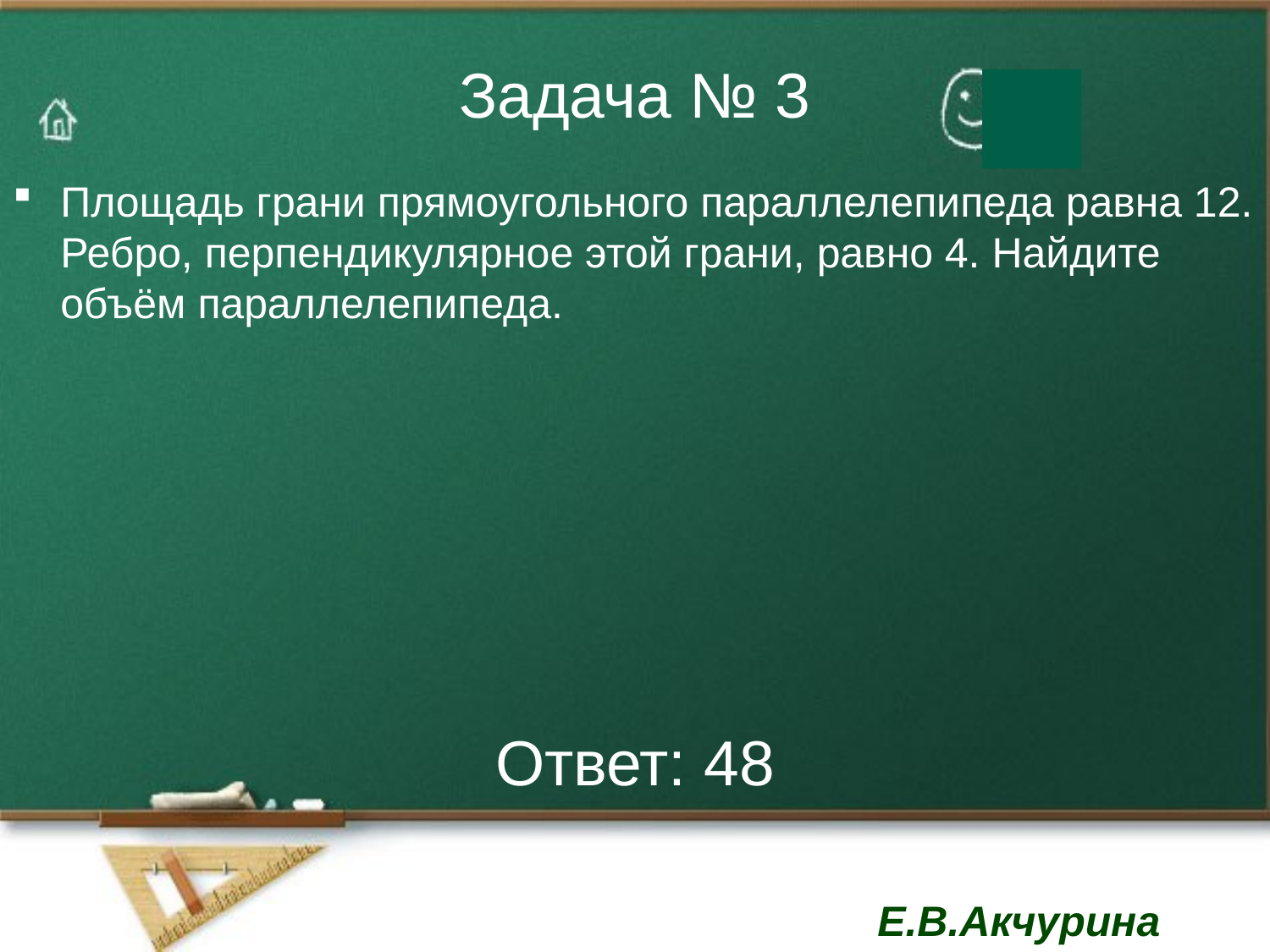

# Задача № 3
Площадь грани прямоугольного параллелепипеда равна 12. Ребро, перпендикулярное этой грани, равно 4. Найдите объём параллелепипеда.
Ответ: 48